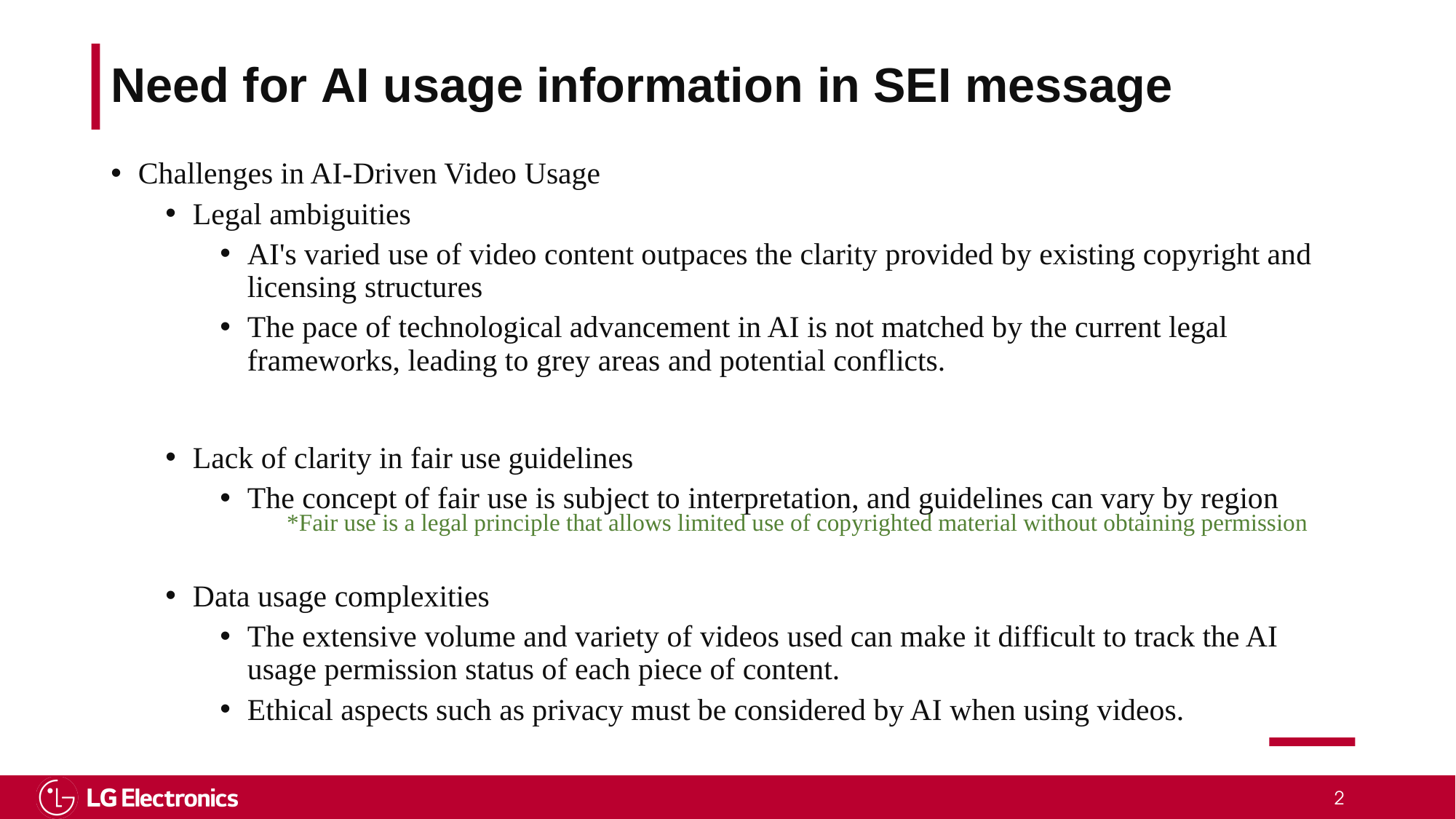

# Need for AI usage information in SEI message
Challenges in AI-Driven Video Usage
Legal ambiguities
AI's varied use of video content outpaces the clarity provided by existing copyright and licensing structures
The pace of technological advancement in AI is not matched by the current legal frameworks, leading to grey areas and potential conflicts.

Lack of clarity in fair use guidelines
The concept of fair use is subject to interpretation, and guidelines can vary by region

Data usage complexities
The extensive volume and variety of videos used can make it difficult to track the AI usage permission status of each piece of content.
Ethical aspects such as privacy must be considered by AI when using videos.

*Fair use is a legal principle that allows limited use of copyrighted material without obtaining permission
2